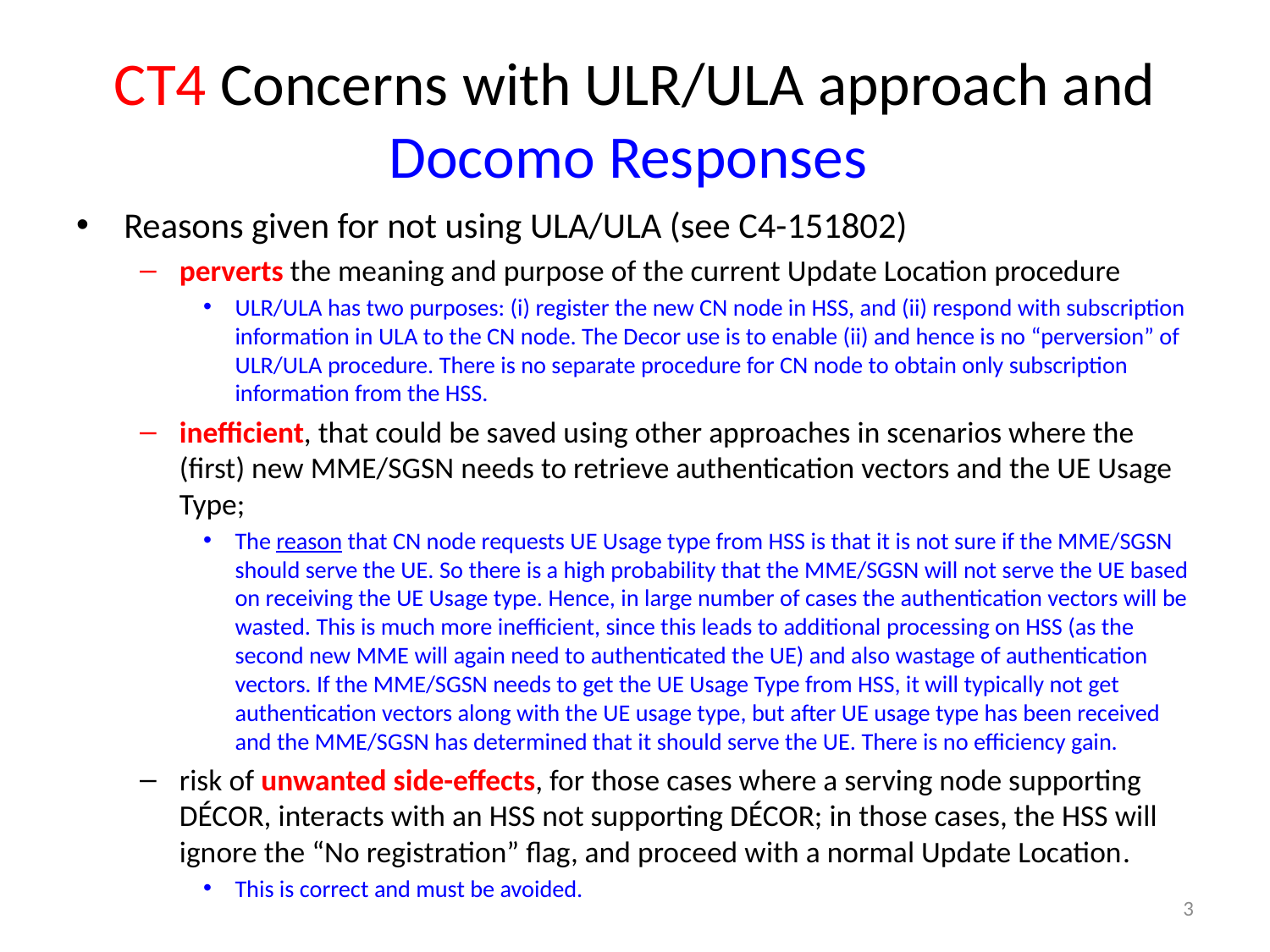

# CT4 Concerns with ULR/ULA approach and Docomo Responses
Reasons given for not using ULA/ULA (see C4-151802)
perverts the meaning and purpose of the current Update Location procedure
ULR/ULA has two purposes: (i) register the new CN node in HSS, and (ii) respond with subscription information in ULA to the CN node. The Decor use is to enable (ii) and hence is no “perversion” of ULR/ULA procedure. There is no separate procedure for CN node to obtain only subscription information from the HSS.
inefficient, that could be saved using other approaches in scenarios where the (first) new MME/SGSN needs to retrieve authentication vectors and the UE Usage Type;
The reason that CN node requests UE Usage type from HSS is that it is not sure if the MME/SGSN should serve the UE. So there is a high probability that the MME/SGSN will not serve the UE based on receiving the UE Usage type. Hence, in large number of cases the authentication vectors will be wasted. This is much more inefficient, since this leads to additional processing on HSS (as the second new MME will again need to authenticated the UE) and also wastage of authentication vectors. If the MME/SGSN needs to get the UE Usage Type from HSS, it will typically not get authentication vectors along with the UE usage type, but after UE usage type has been received and the MME/SGSN has determined that it should serve the UE. There is no efficiency gain.
risk of unwanted side-effects, for those cases where a serving node supporting DÉCOR, interacts with an HSS not supporting DÉCOR; in those cases, the HSS will ignore the “No registration” flag, and proceed with a normal Update Location.
This is correct and must be avoided.

3